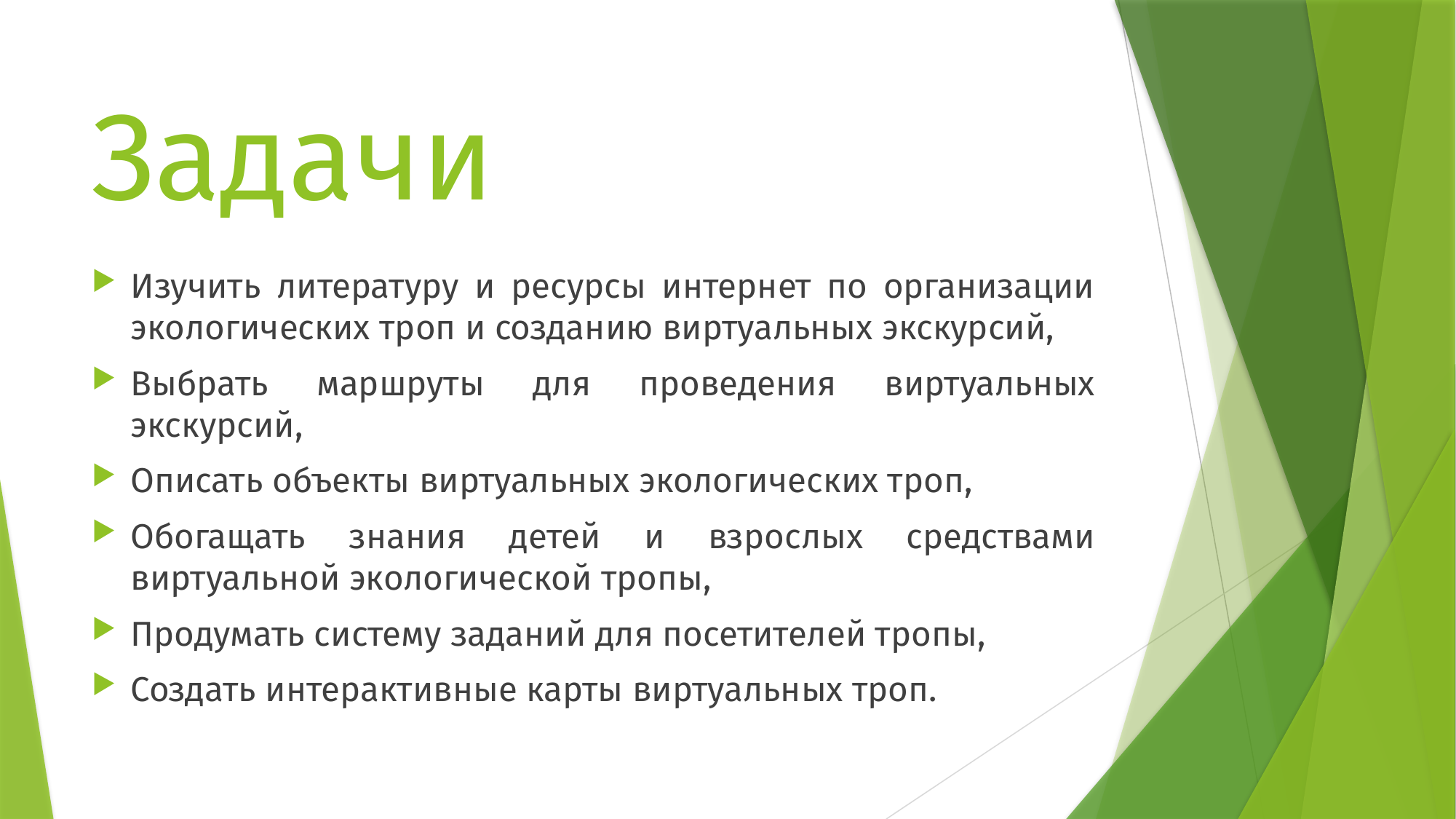

# Задачи
Изучить литературу и ресурсы интернет по организации экологических троп и созданию виртуальных экскурсий,
Выбрать маршруты для проведения виртуальных экскурсий,
Описать объекты виртуальных экологических троп,
Обогащать знания детей и взрослых средствами виртуальной экологической тропы,
Продумать систему заданий для посетителей тропы,
Создать интерактивные карты виртуальных троп.